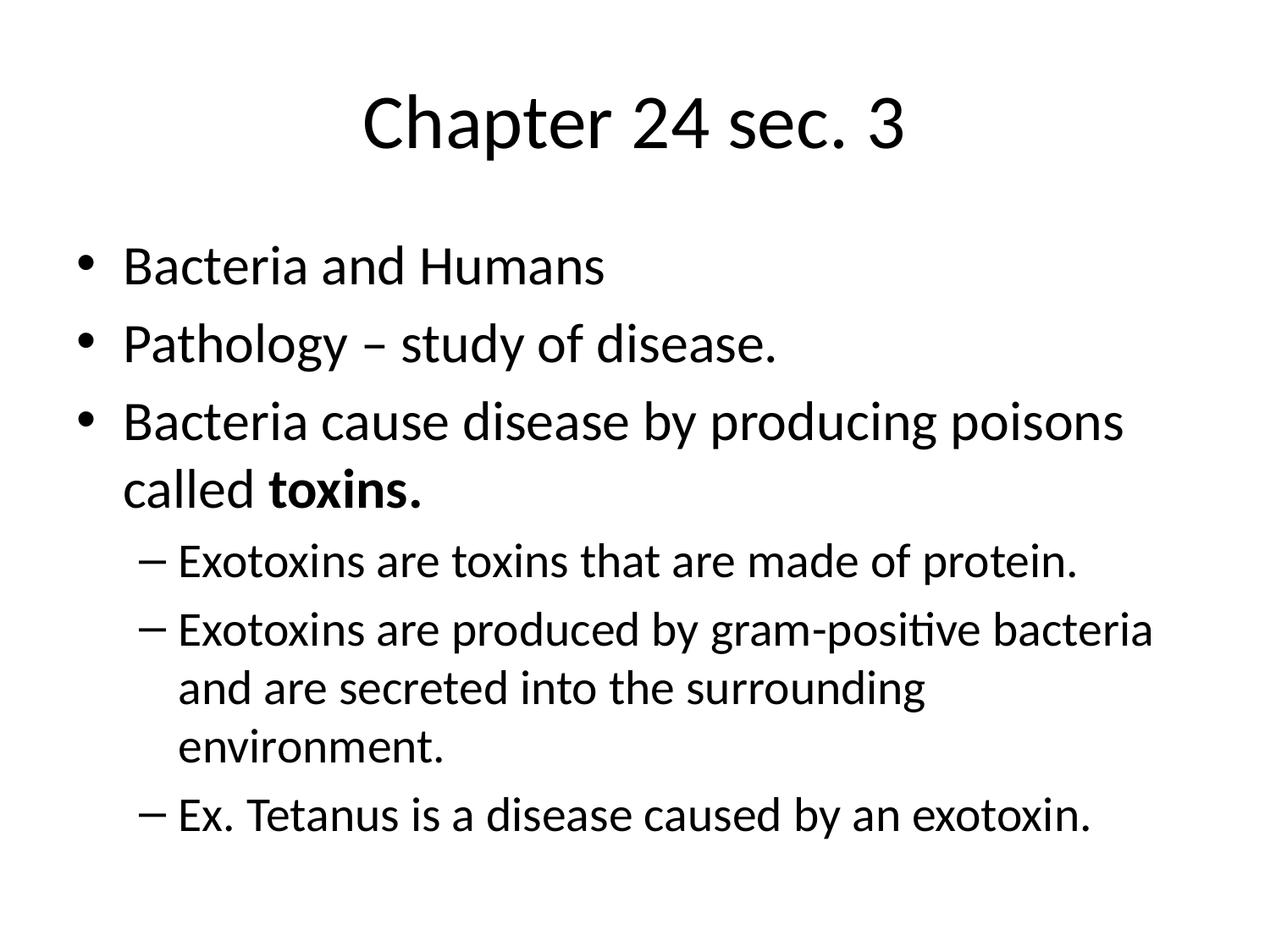

# Chapter 24 sec. 3
Bacteria and Humans
Pathology – study of disease.
Bacteria cause disease by producing poisons called toxins.
Exotoxins are toxins that are made of protein.
Exotoxins are produced by gram-positive bacteria and are secreted into the surrounding environment.
Ex. Tetanus is a disease caused by an exotoxin.